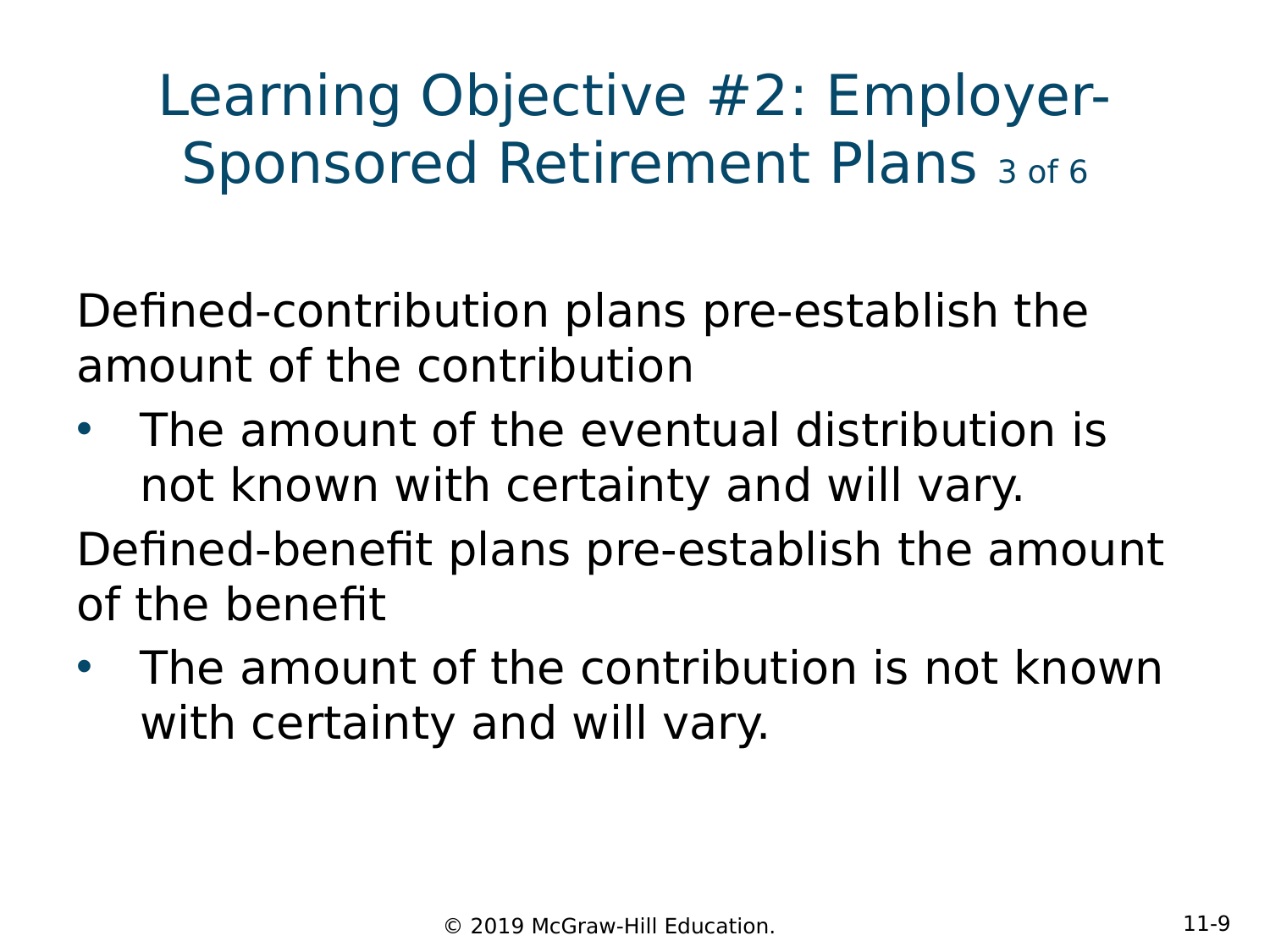

# Learning Objective #2: Employer-Sponsored Retirement Plans 3 of 6
Defined-contribution plans pre-establish the amount of the contribution
The amount of the eventual distribution is not known with certainty and will vary.
Defined-benefit plans pre-establish the amount of the benefit
The amount of the contribution is not known with certainty and will vary.